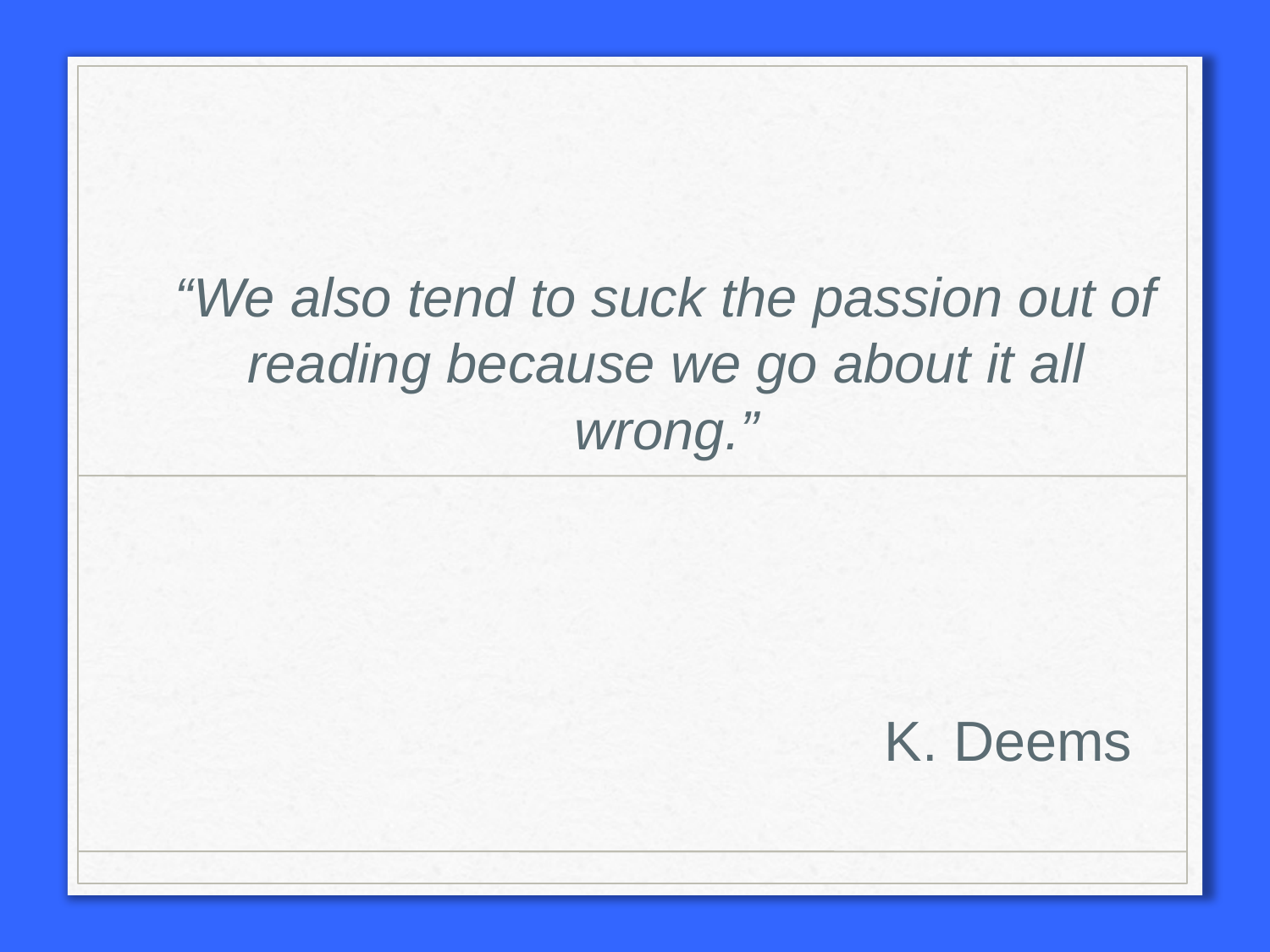

# “We also tend to suck the passion out of reading because we go about it all wrong.”
K. Deems